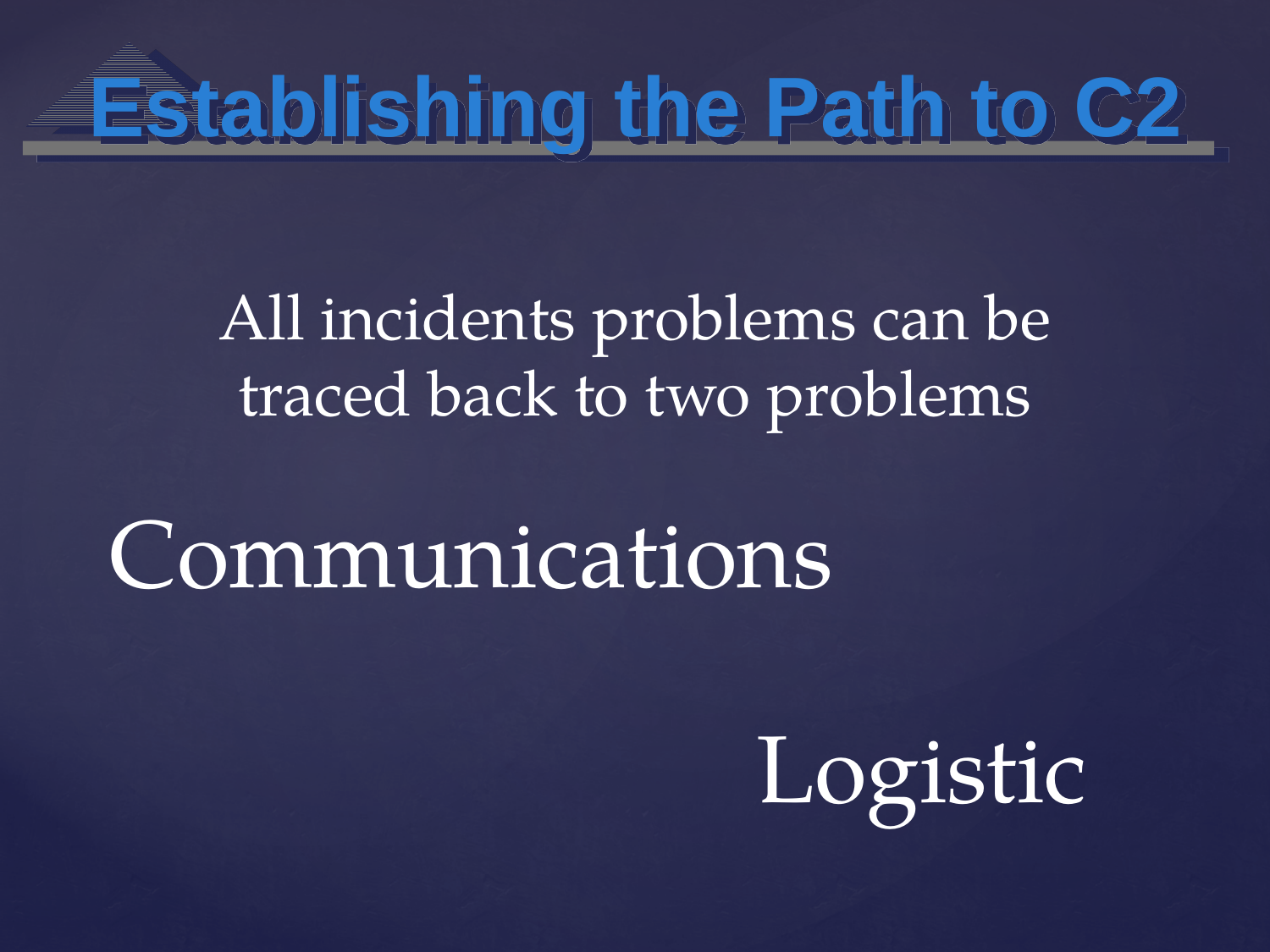

Establishing the Path to C2

All incidents problems can be traced back to two problems
Communications
Logistic